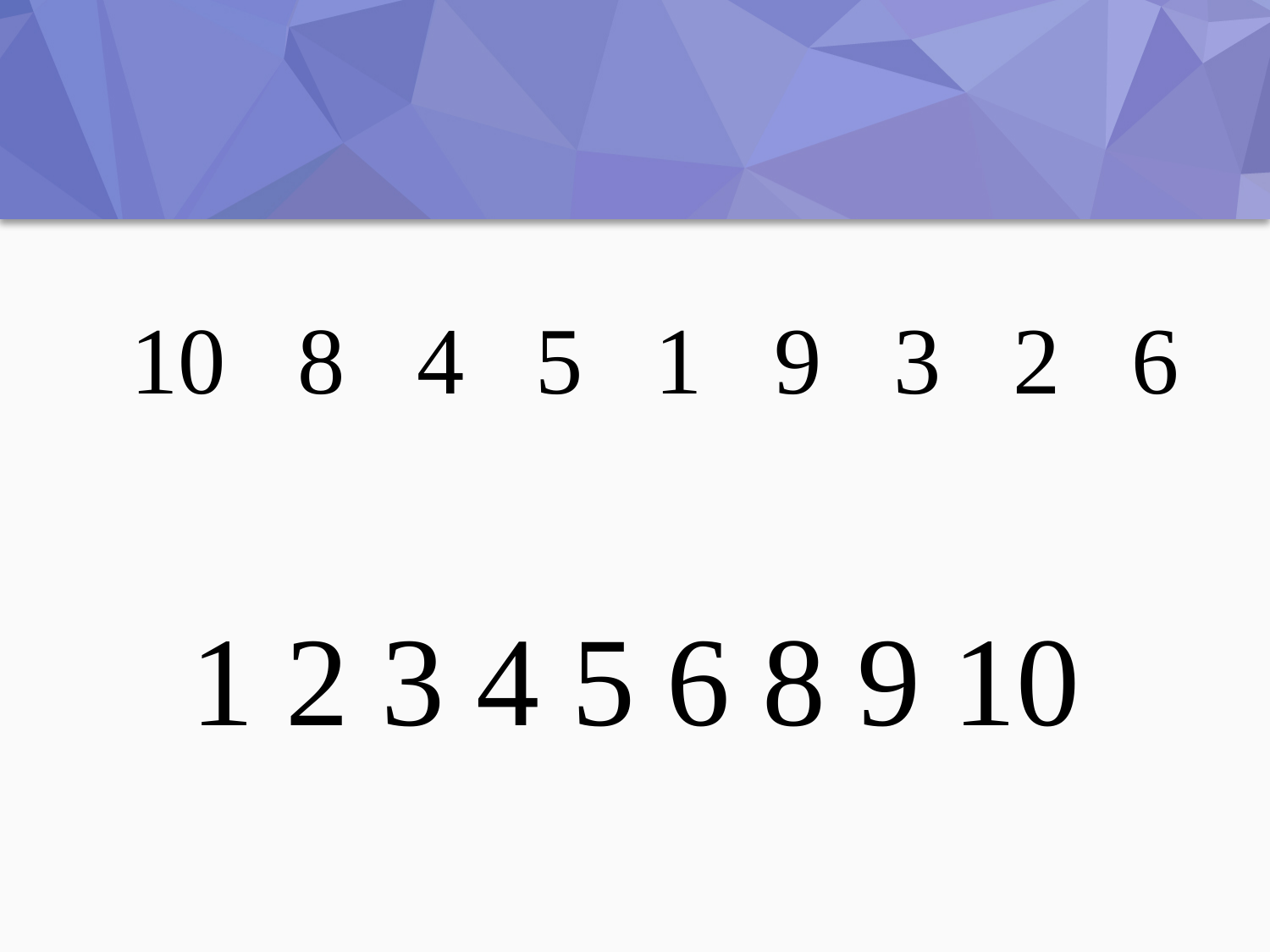

# 10   8   4   5   1   9   3   2   6
1 2 3 4 5 6 8 9 10